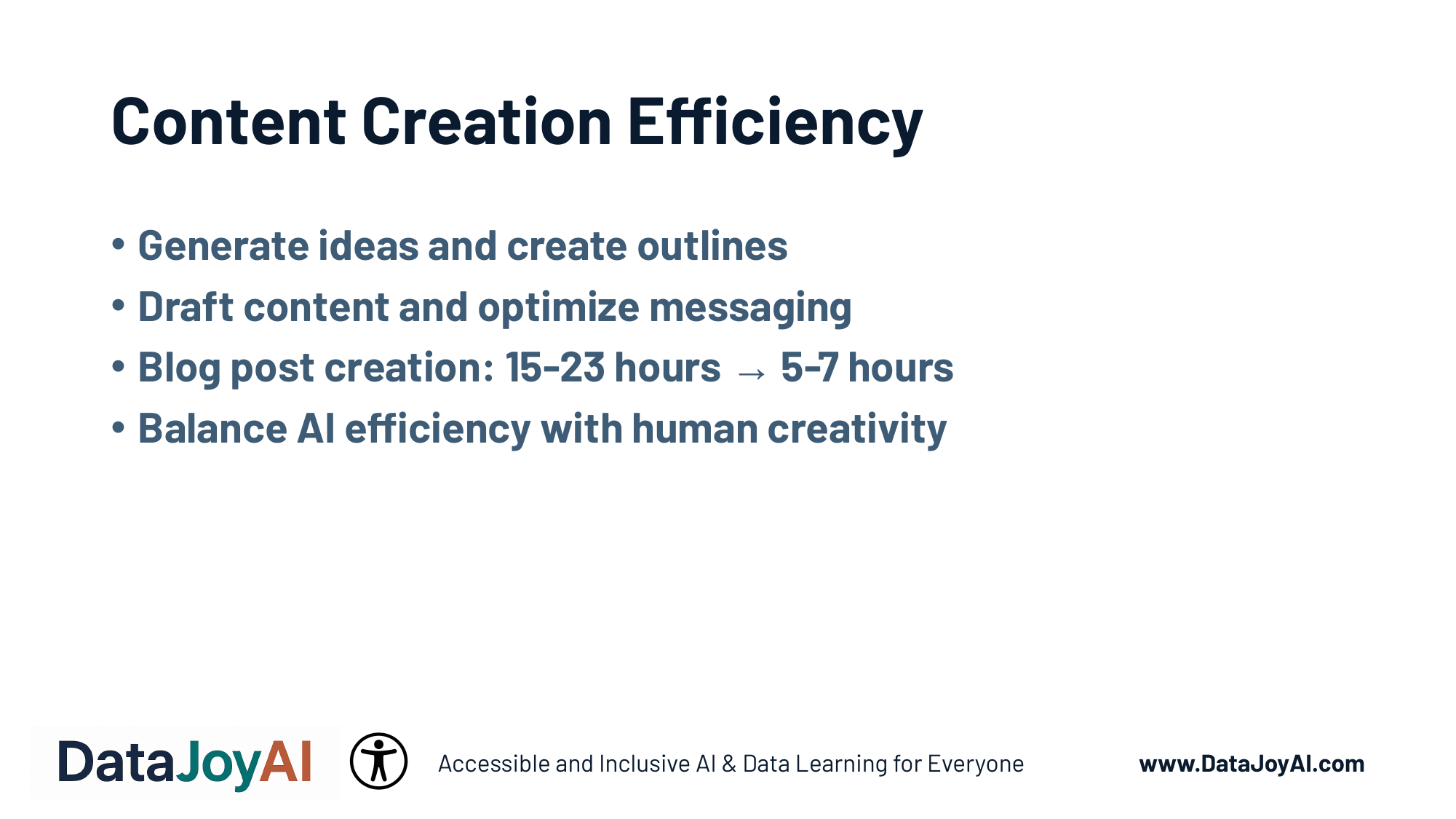

# Content Creation Efficiency
Generate ideas and create outlines
Draft content and optimize messaging
Blog post creation: 15-23 hours → 5-7 hours
Balance AI efficiency with human creativity